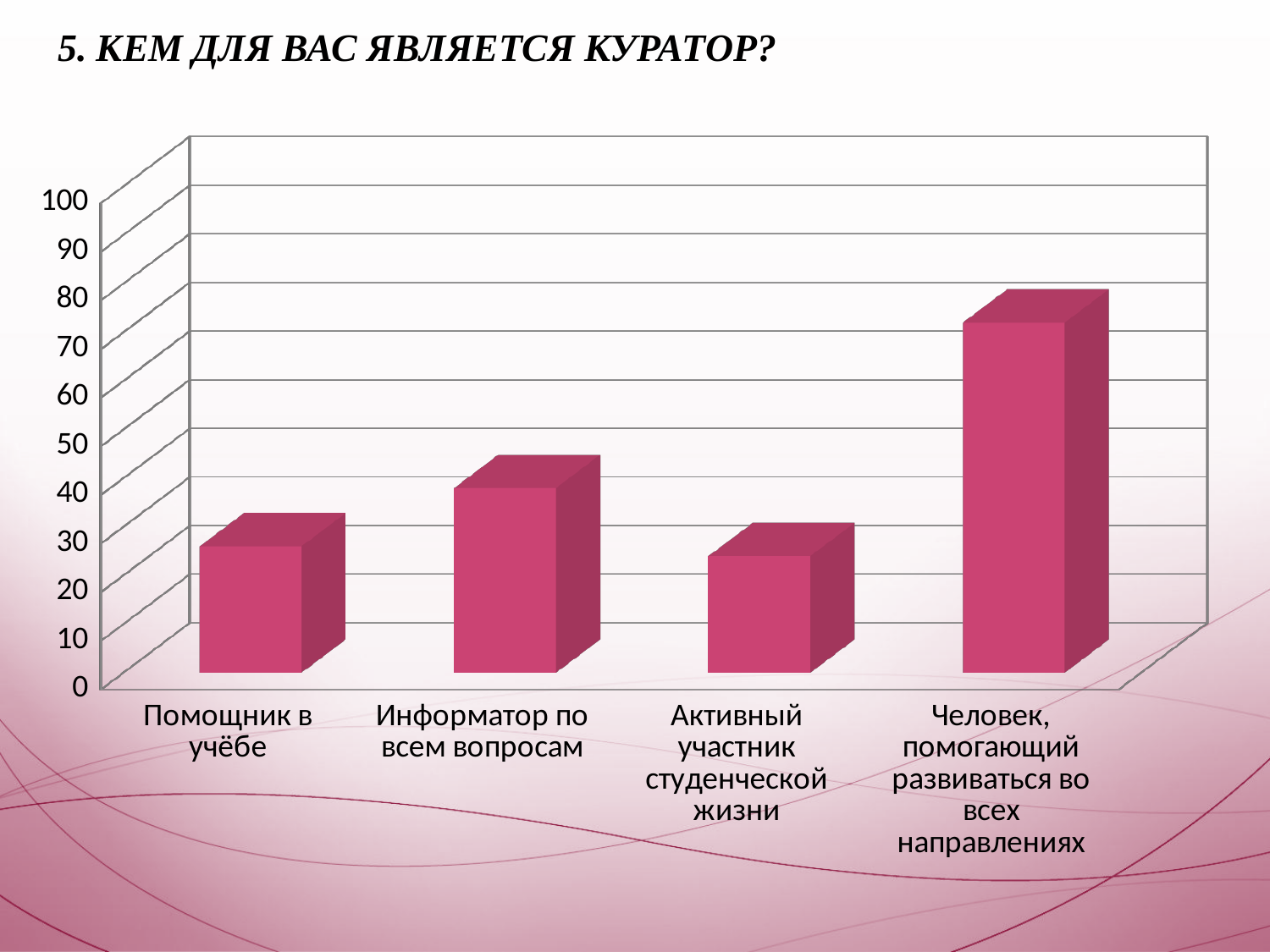

5. Кем для Вас является куратор?

[unsupported chart]